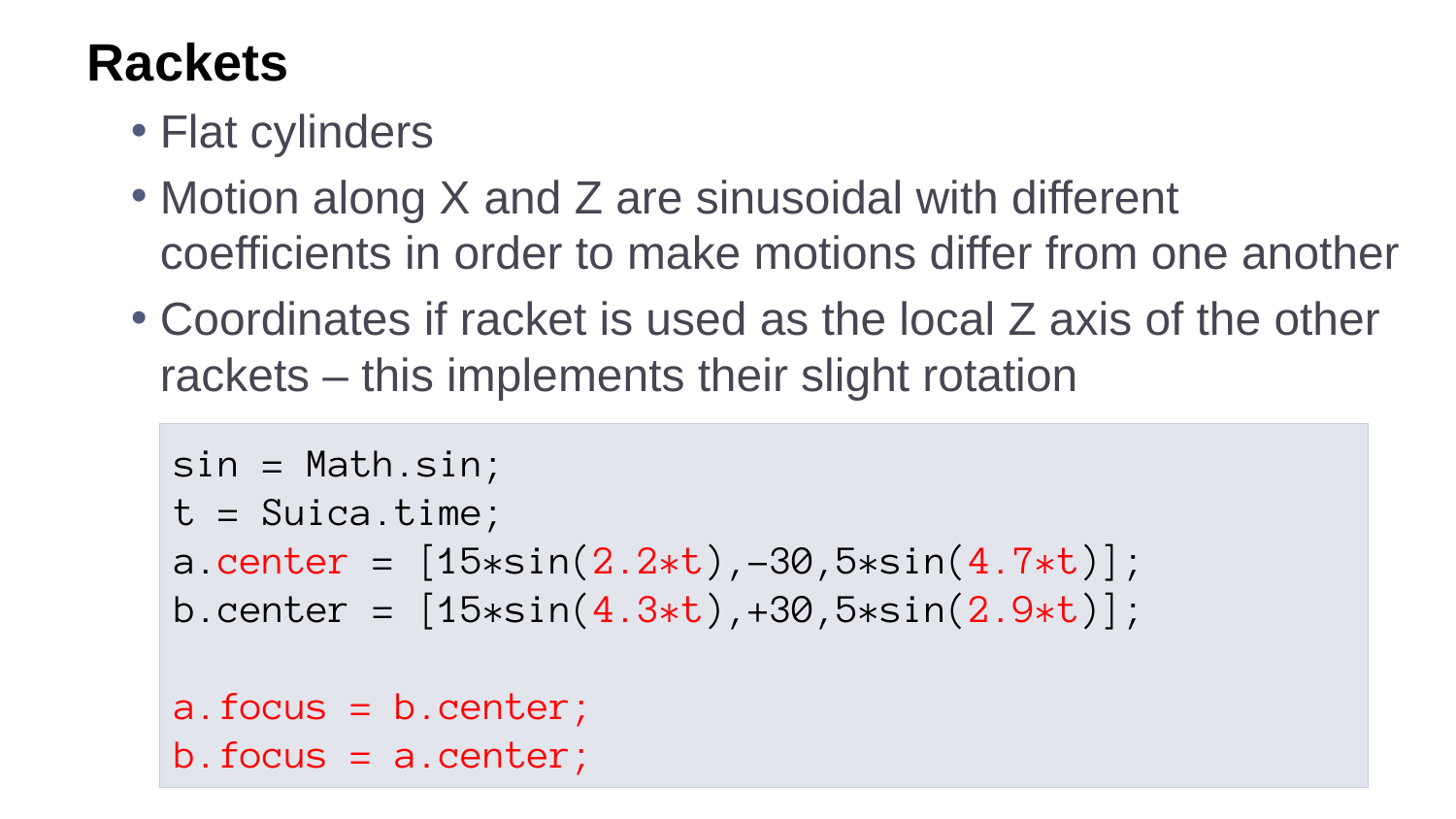

Rackets
Flat cylinders
Motion along X and Z are sinusoidal with different coefficients in order to make motions differ from one another
Coordinates if racket is used as the local Z axis of the other rackets – this implements their slight rotation
sin = Math.sin;
t = Suica.time;
a.center = [15*sin(2.2*t),-30,5*sin(4.7*t)];
b.center = [15*sin(4.3*t),+30,5*sin(2.9*t)];

a.focus = b.center;
b.focus = a.center;